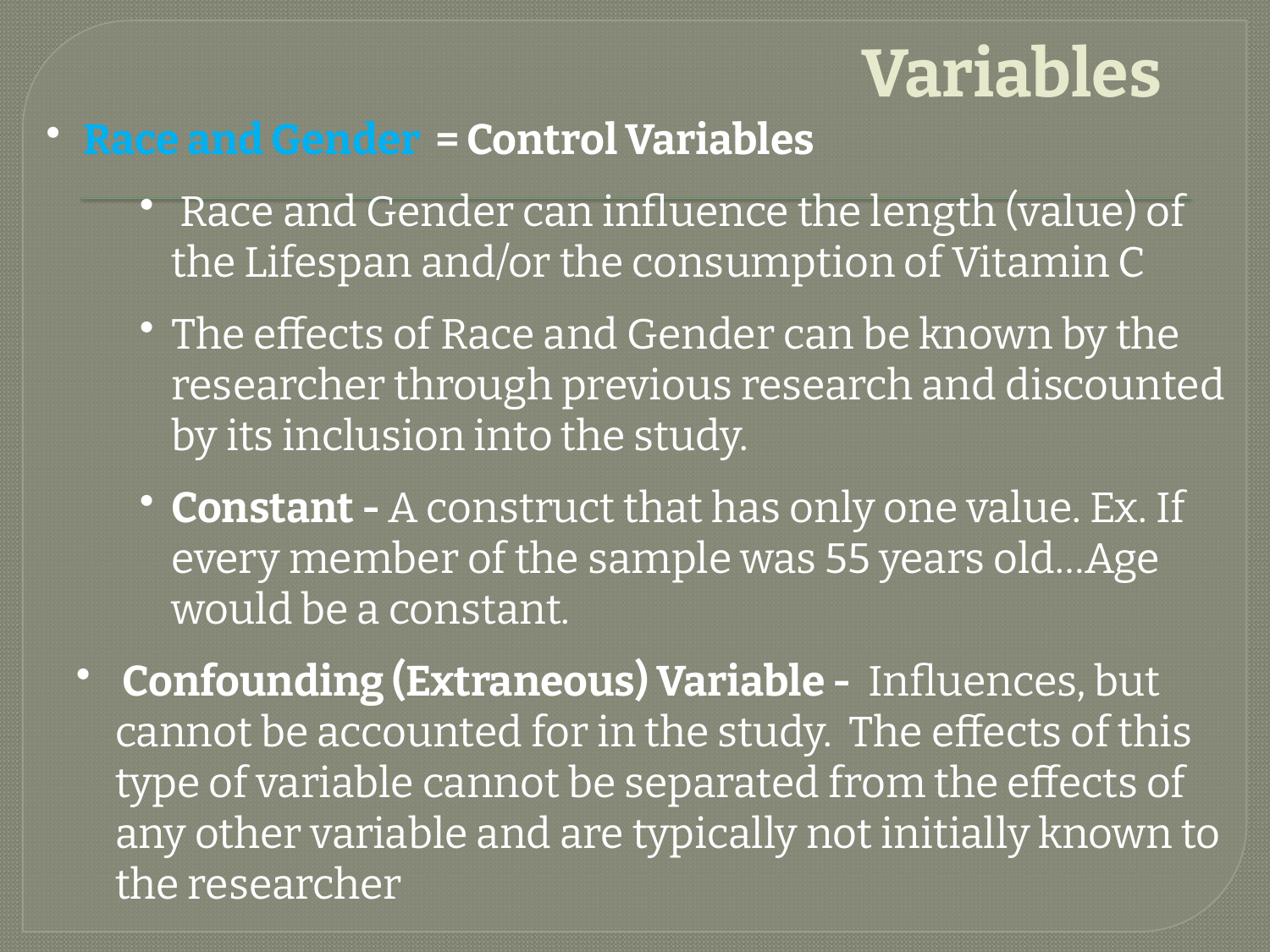

# Variables
 Race and Gender  = Control Variables
 Race and Gender can influence the length (value) of the Lifespan and/or the consumption of Vitamin C
The effects of Race and Gender can be known by the researcher through previous research and discounted by its inclusion into the study.
Constant - A construct that has only one value. Ex. If every member of the sample was 55 years old…Age would be a constant.
 Confounding (Extraneous) Variable -  Influences, but cannot be accounted for in the study.  The effects of this type of variable cannot be separated from the effects of any other variable and are typically not initially known to the researcher